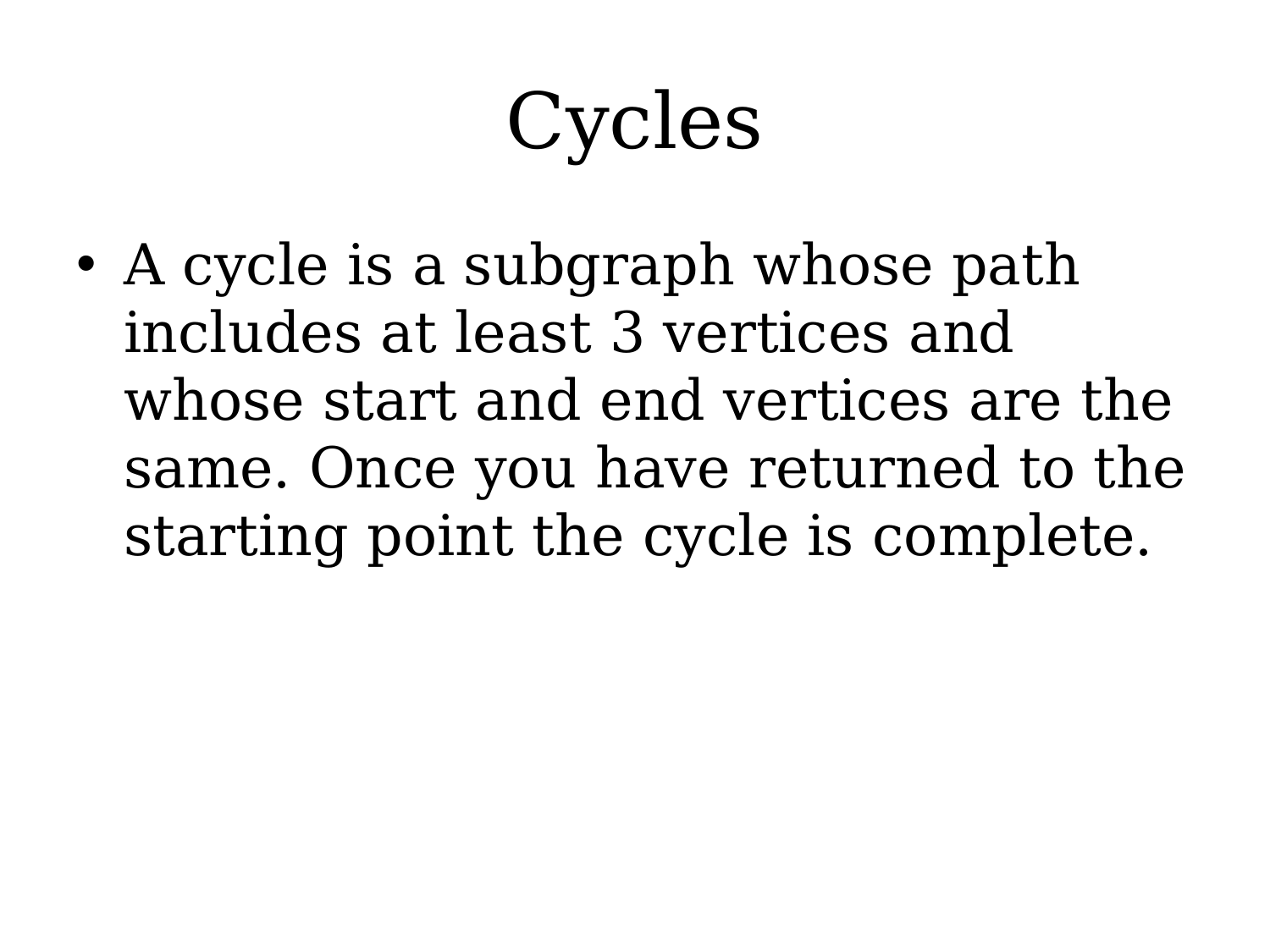

# Cycles
A cycle is a subgraph whose path includes at least 3 vertices and whose start and end vertices are the same. Once you have returned to the starting point the cycle is complete.